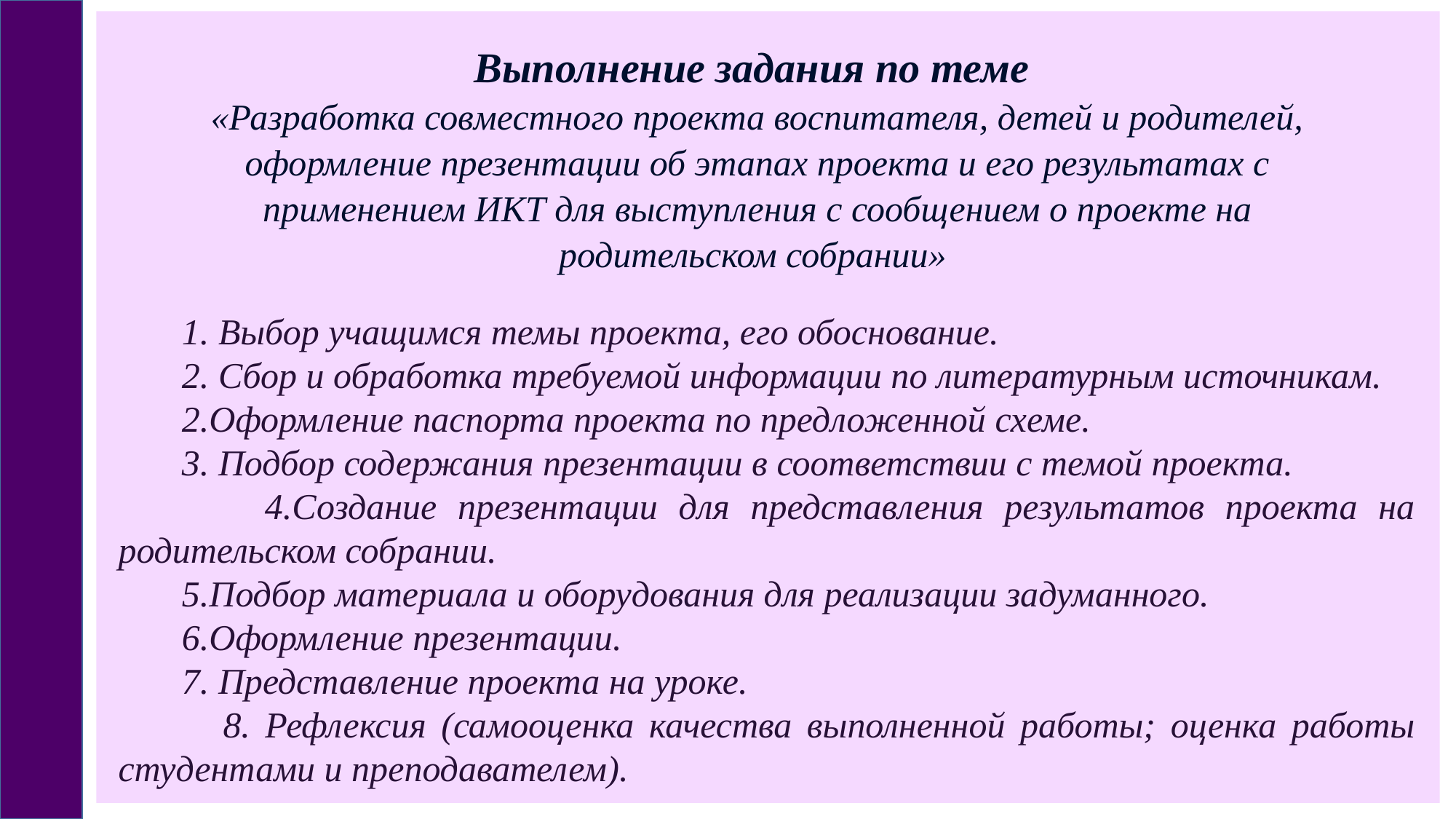

Выполнение задания по теме
«Разработка совместного проекта воспитателя, детей и родителей, оформление презентации об этапах проекта и его результатах с применением ИКТ для выступления с сообщением о проекте на родительском собрании»
       1. Выбор учащимся темы проекта, его обоснование.
       2. Сбор и обработка требуемой информации по литературным источникам.
       2.Оформление паспорта проекта по предложенной схеме.
       3. Подбор содержания презентации в соответствии с темой проекта.
       4.Создание презентации для представления результатов проекта на родительском собрании.
       5.Подбор материала и оборудования для реализации задуманного.
       6.Оформление презентации.
       7. Представление проекта на уроке.
       8. Рефлексия (самооценка качества выполненной работы; оценка работы студентами и преподавателем).